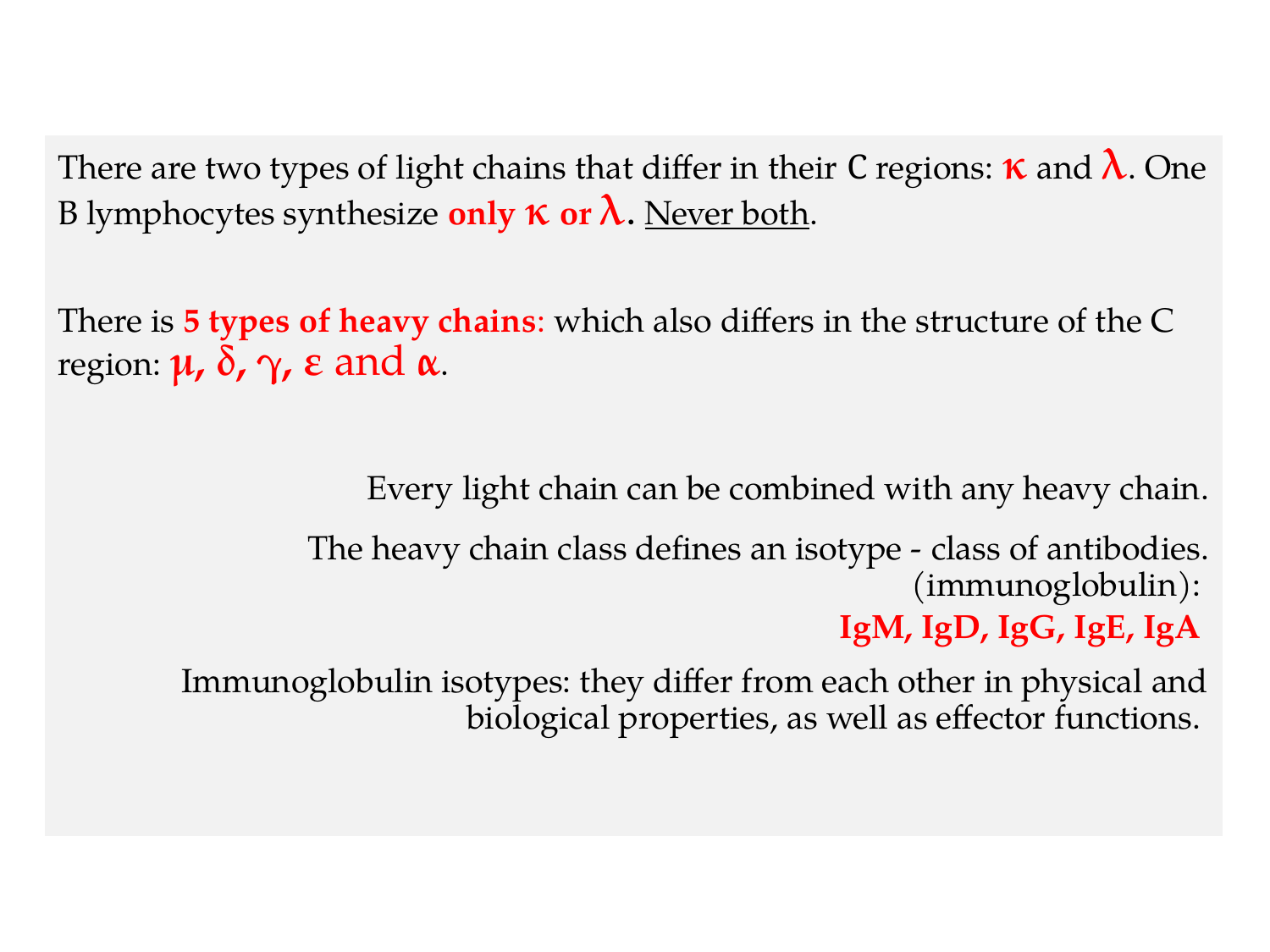

There are two types of light chains that differ in their С regions: κ and λ. One B lymphocytes synthesize only κ or λ. Never both.

There is 5 types of heavy chains: which also differs in the structure of the C region: μ, δ, γ, ε and α.

Every light chain can be combined with any heavy chain.

The heavy chain class defines an isotype - class of antibodies. (immunoglobulin):
IgM, IgD, IgG, IgE, IgA

Immunoglobulin isotypes: they differ from each other in physical and biological properties, as well as effector functions.